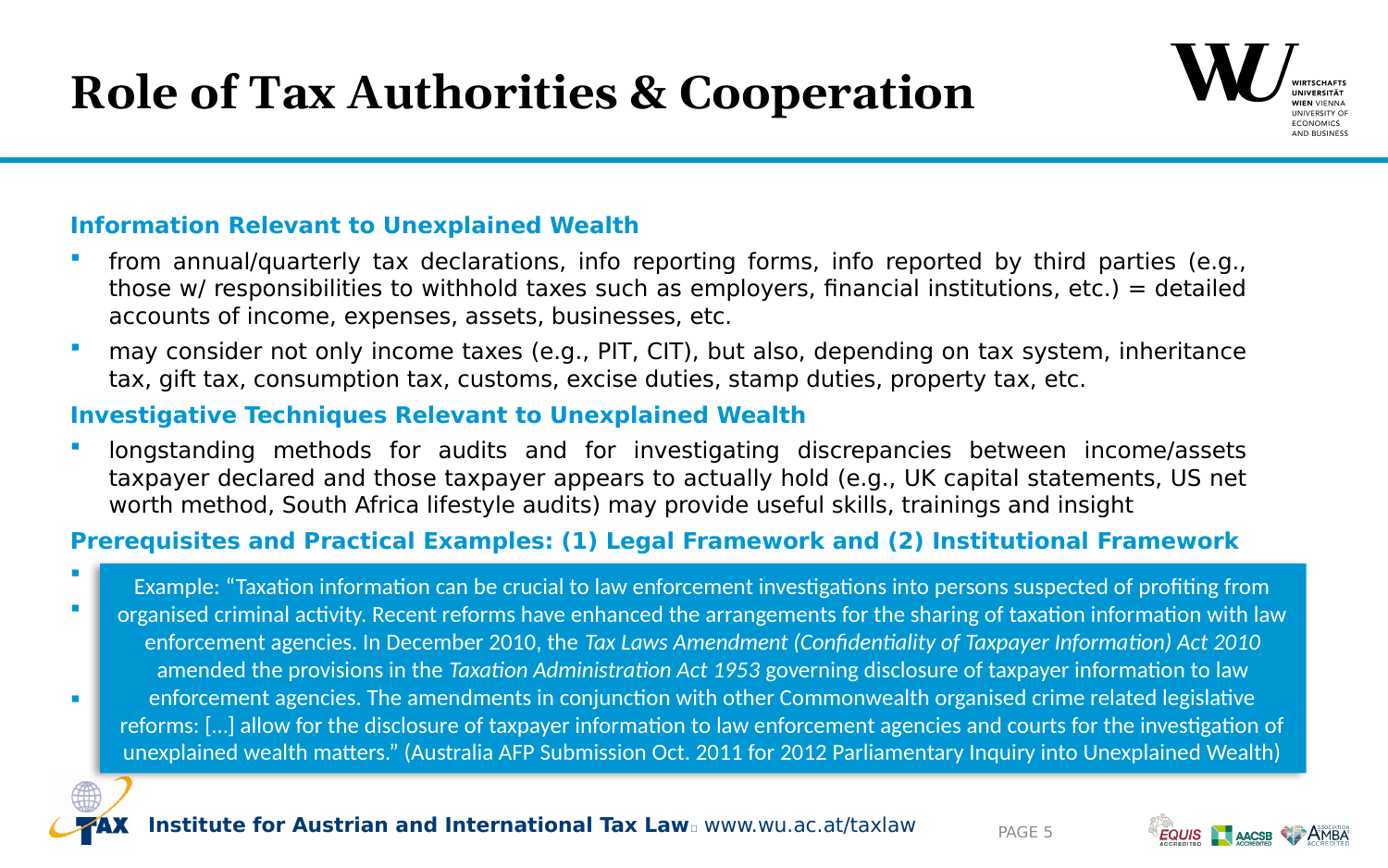

# Role of Tax Authorities & Cooperation
Information Relevant to Unexplained Wealth
from annual/quarterly tax declarations, info reporting forms, info reported by third parties (e.g., those w/ responsibilities to withhold taxes such as employers, financial institutions, etc.) = detailed accounts of income, expenses, assets, businesses, etc.
may consider not only income taxes (e.g., PIT, CIT), but also, depending on tax system, inheritance tax, gift tax, consumption tax, customs, excise duties, stamp duties, property tax, etc.
Investigative Techniques Relevant to Unexplained Wealth
longstanding methods for audits and for investigating discrepancies between income/assets taxpayer declared and those taxpayer appears to actually hold (e.g., UK capital statements, US net worth method, South Africa lifestyle audits) may provide useful skills, trainings and insight
Prerequisites and Practical Examples: (1) Legal Framework and (2) Institutional Framework
to permit and optimize inter-agency cooperation w/ tax authorities, 2 key prerequisites include:
(1) legal framework: a balancing act w/r/t confidentiality and appropriate safeguards (e.g., Commissioners for Revenue and Customs Act 2005, Secs. 17-23; Mauritius, The Income Tax Act 1995, Sec. 4A; Australia, Tax Laws Amendment (Confidentiality of Taxpayer Information) Act 2010)
(2) institutional framework: survey of different approaches can be insightful for policymakers considering which agency configurations would work best in their own legal system (see final slide for some practical examples)

Example: “Taxation information can be crucial to law enforcement investigations into persons suspected of profiting from organised criminal activity. Recent reforms have enhanced the arrangements for the sharing of taxation information with law enforcement agencies. In December 2010, the Tax Laws Amendment (Confidentiality of Taxpayer Information) Act 2010 amended the provisions in the Taxation Administration Act 1953 governing disclosure of taxpayer information to law enforcement agencies. The amendments in conjunction with other Commonwealth organised crime related legislative reforms: […] allow for the disclosure of taxpayer information to law enforcement agencies and courts for the investigation of unexplained wealth matters.” (Australia AFP Submission Oct. 2011 for 2012 Parliamentary Inquiry into Unexplained Wealth)
Page 5